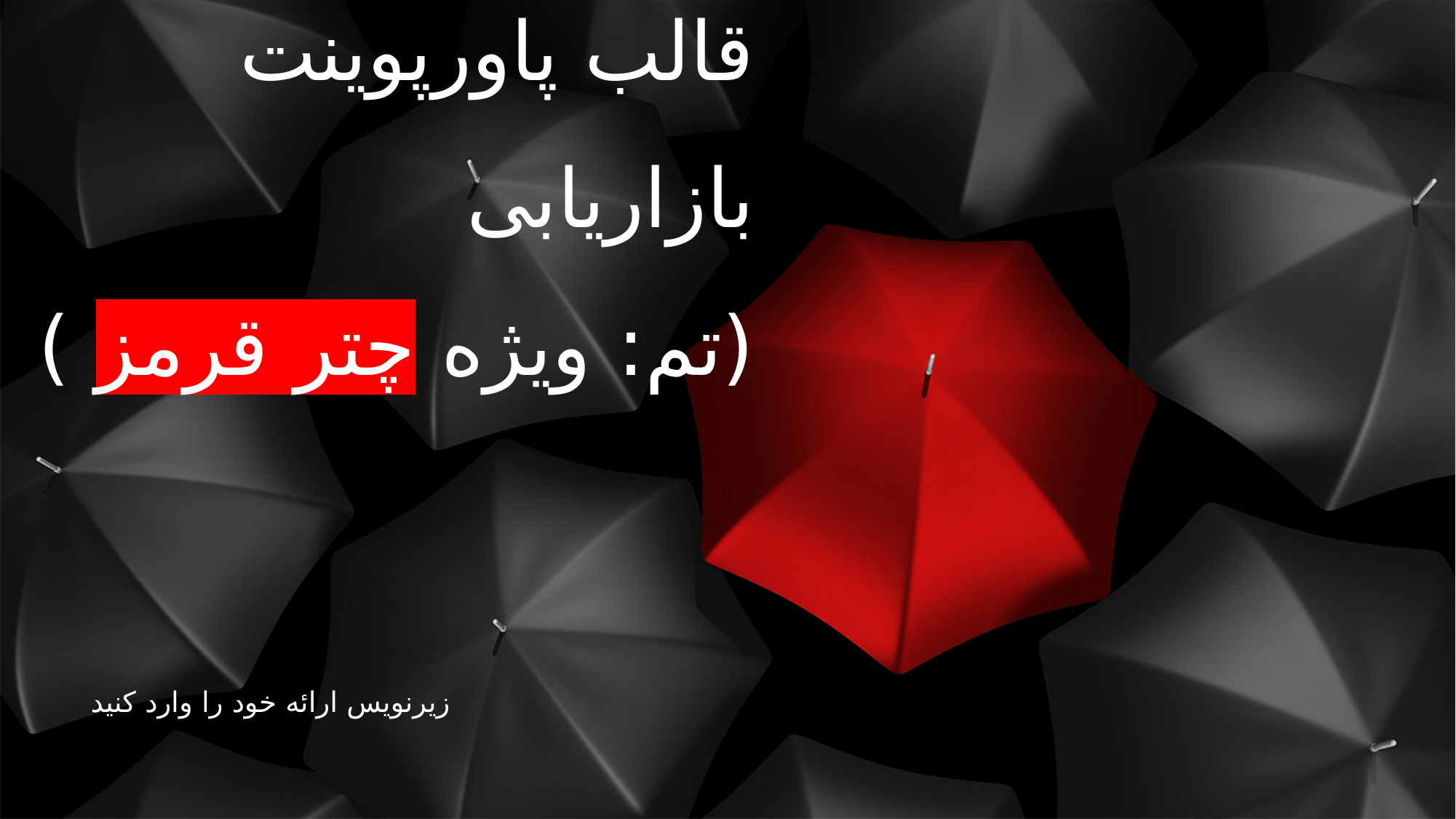

قالب پاورپوینت بازاریابی
(تم: ویژه چتر قرمز )
زیرنویس ارائه خود را وارد کنید